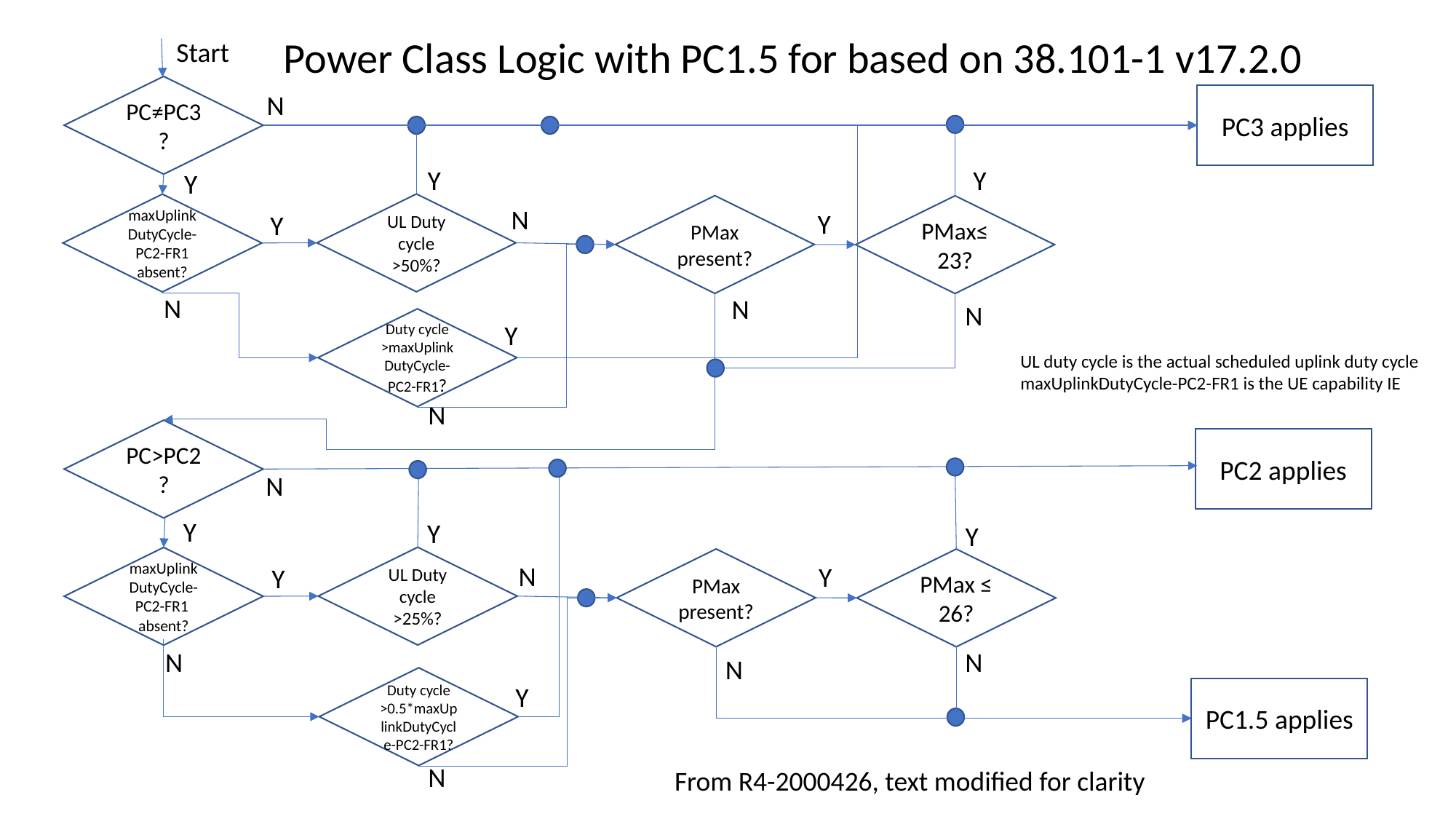

Power Class Logic with PC1.5 for based on 38.101-1 v17.2.0
Start
PC≠PC3?
N
PC3 applies

Y
Y
Y
UL Duty cycle >50%?
maxUplinkDutyCycle-PC2-FR1 absent?
PMax present?
PMax≤23?
N
Y
Y

N
N
N
Duty cycle >maxUplinkDutyCycle-PC2-FR1?
Y
UL duty cycle is the actual scheduled uplink duty cycle
maxUplinkDutyCycle-PC2-FR1 is the UE capability IE

N
PC>PC2?
PC2 applies

N
Y
Y
Y
UL Duty cycle >25%?
maxUplinkDutyCycle-PC2-FR1  absent?
PMax present?
PMax ≤ 26?
N
Y
Y

N
N
N
Duty cycle >0.5*maxUplinkDutyCycle-PC2-FR1?
Y
PC1.5 applies

N
From R4-2000426, text modified for clarity